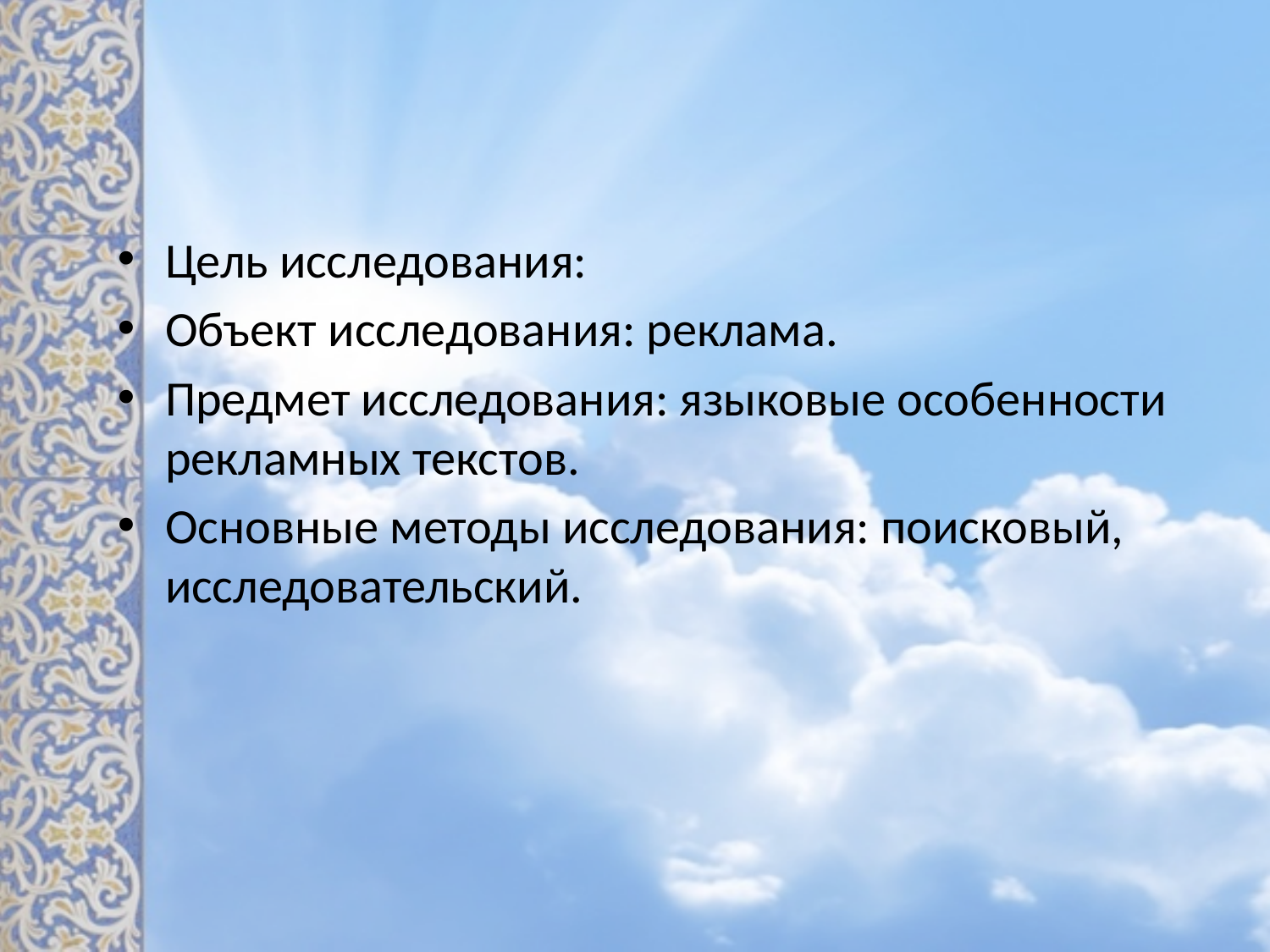

Цель исследования:
Объект исследования: реклама.
Предмет исследования: языковые особенности рекламных текстов.
Основные методы исследования: поисковый, исследовательский.